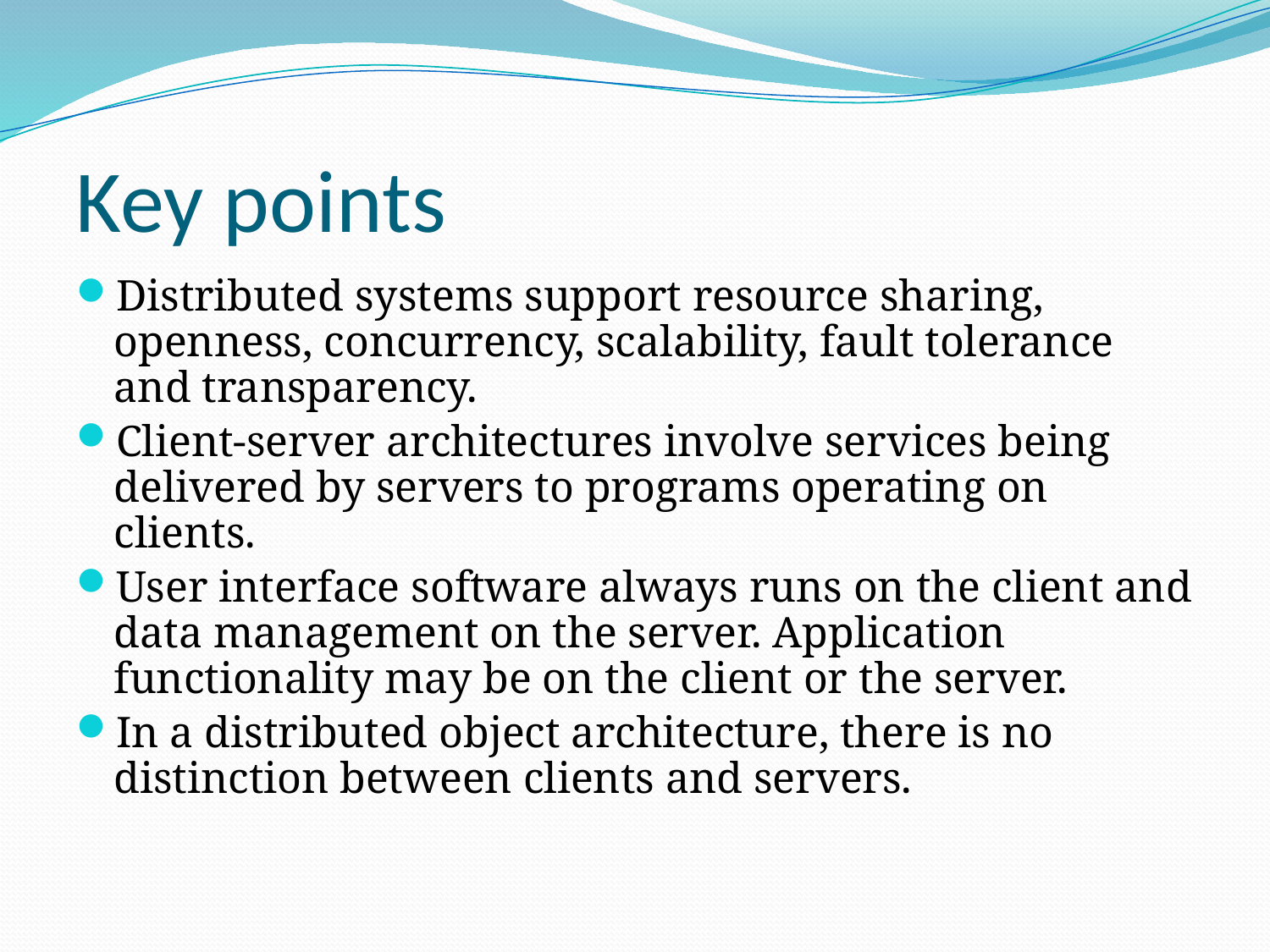

# Key points
Distributed systems support resource sharing, openness, concurrency, scalability, fault tolerance and transparency.
Client-server architectures involve services being delivered by servers to programs operating on clients.
User interface software always runs on the client and data management on the server. Application functionality may be on the client or the server.
In a distributed object architecture, there is no distinction between clients and servers.